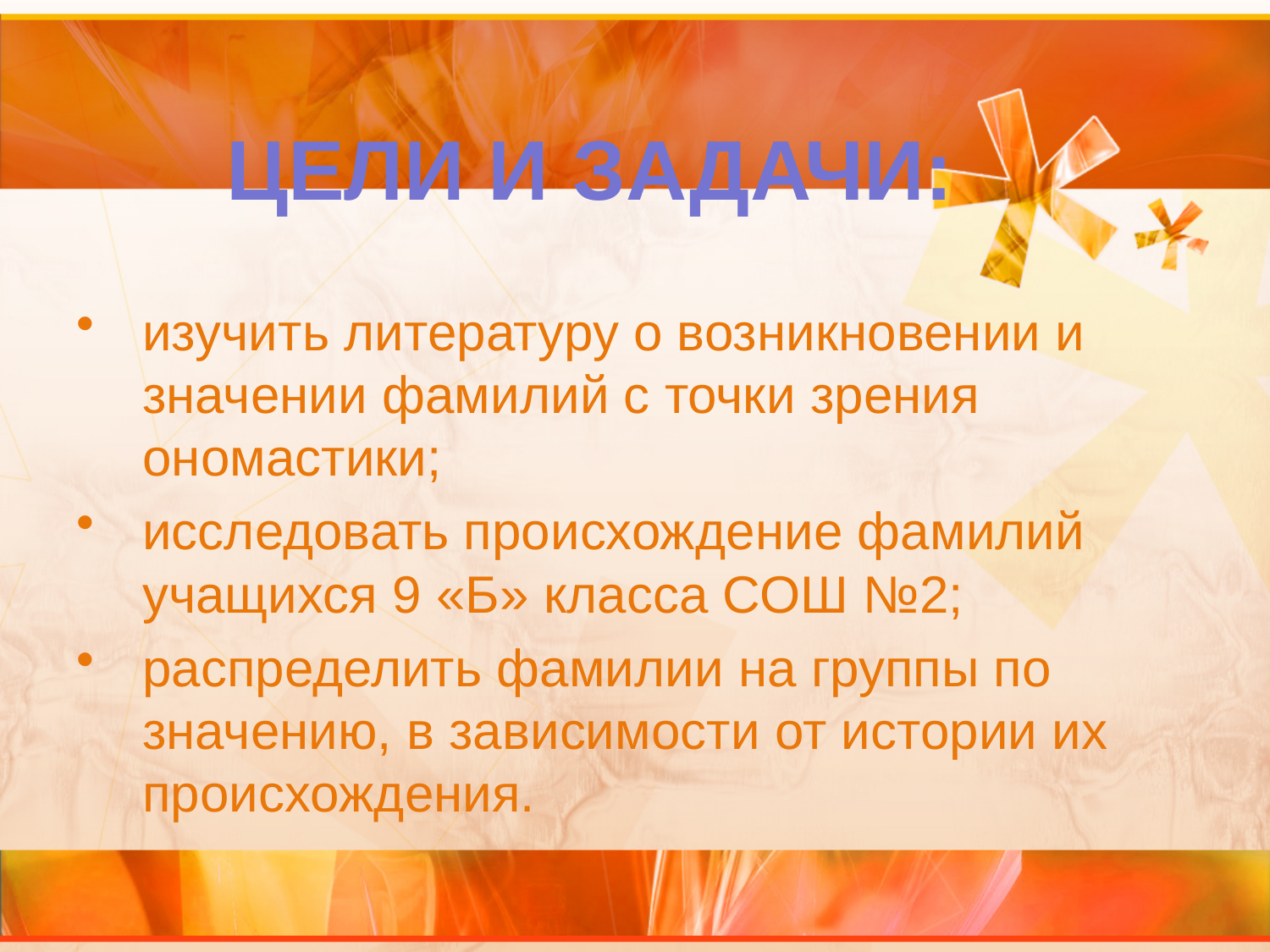

#
Цели и задачи:

изучить литературу о возникновении и значении фамилий с точки зрения ономастики;
исследовать происхождение фамилий учащихся 9 «Б» класса СОШ №2;
распределить фамилии на группы по значению, в зависимости от истории их происхождения.